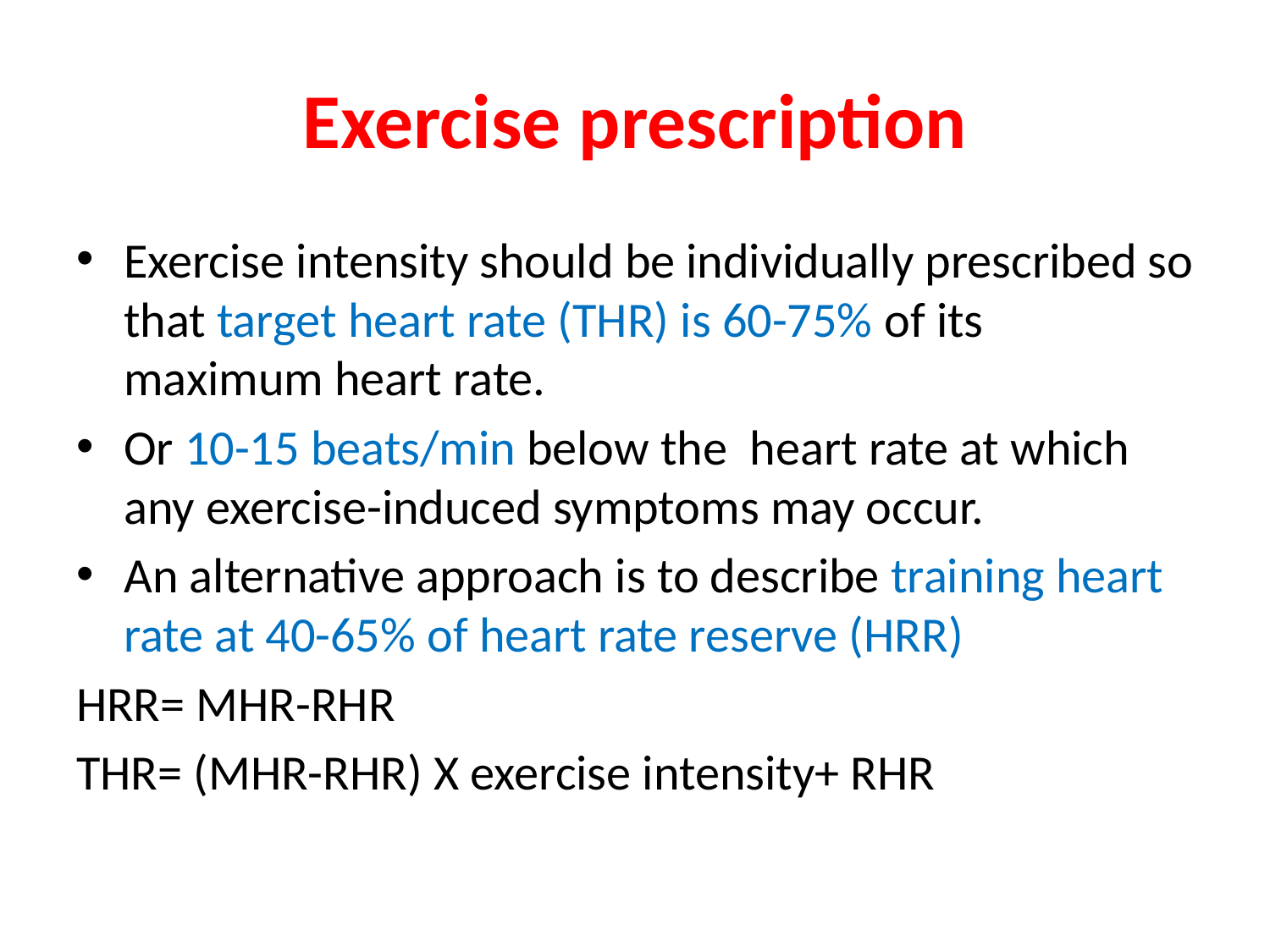

# Exercise prescription
Exercise intensity should be individually prescribed so that target heart rate (THR) is 60-75% of its maximum heart rate.
Or 10-15 beats/min below the  heart rate at which any exercise-induced symptoms may occur.
An alternative approach is to describe training heart rate at 40-65% of heart rate reserve (HRR)
HRR= MHR-RHR
THR= (MHR-RHR) X exercise intensity+ RHR